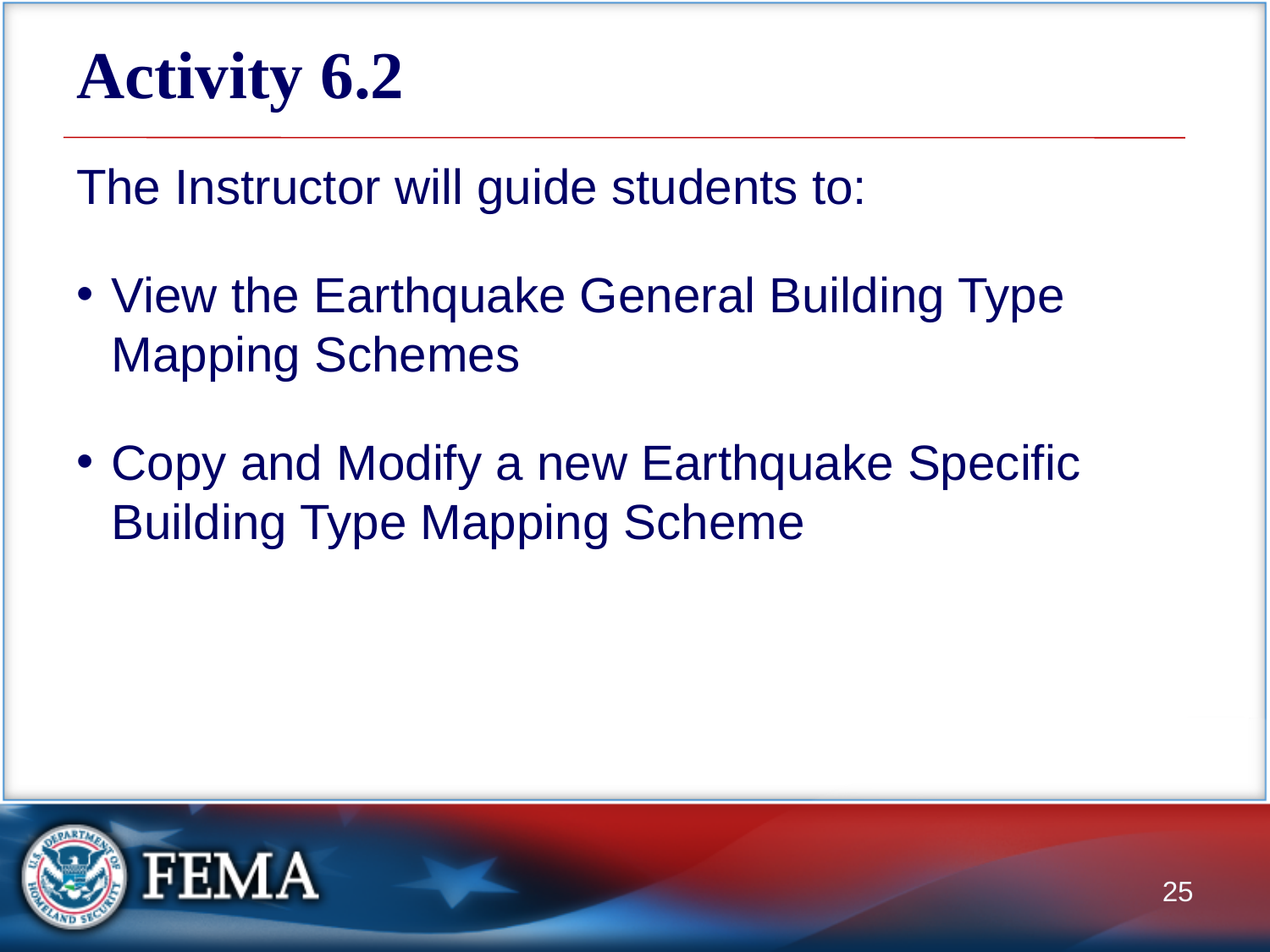

# Activity 6.2
The Instructor will guide students to:
View the Earthquake General Building Type Mapping Schemes
Copy and Modify a new Earthquake Specific Building Type Mapping Scheme
25